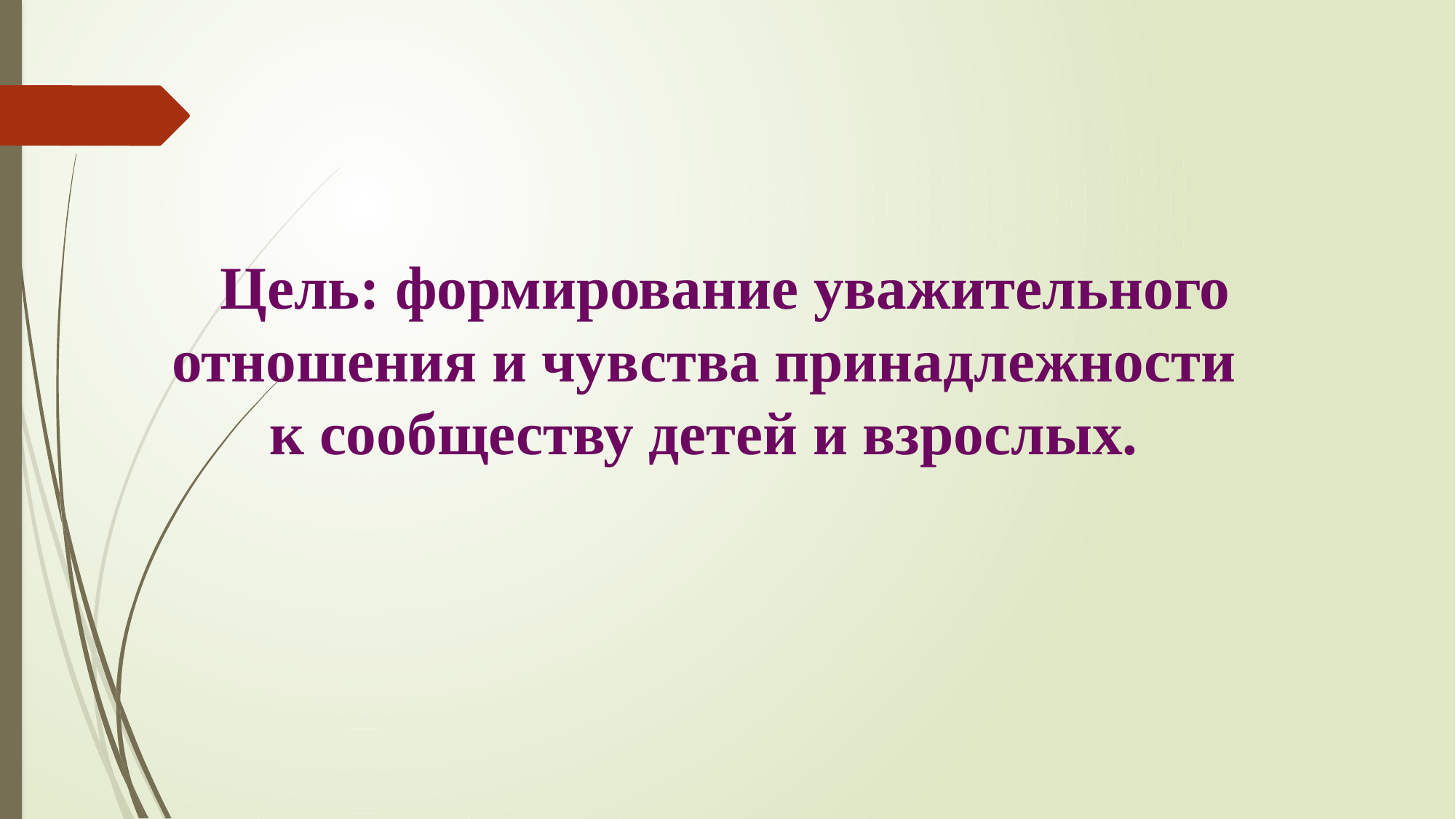

Цель: формирование уважительного отношения и чувства принадлежности к сообществу детей и взрослых.